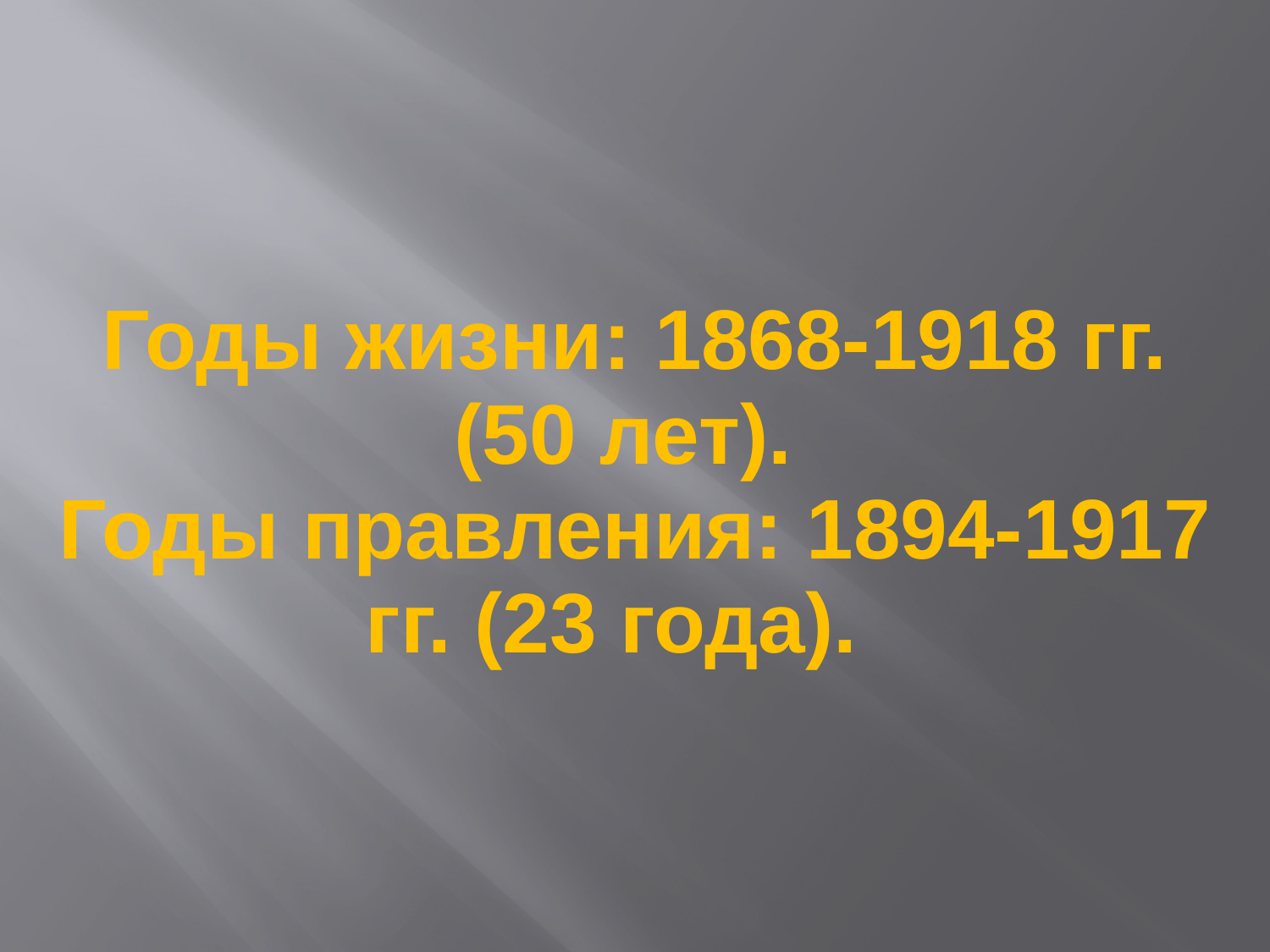

# Годы жизни: 1868-1918 гг. (50 лет). Годы правления: 1894-1917 гг. (23 года).